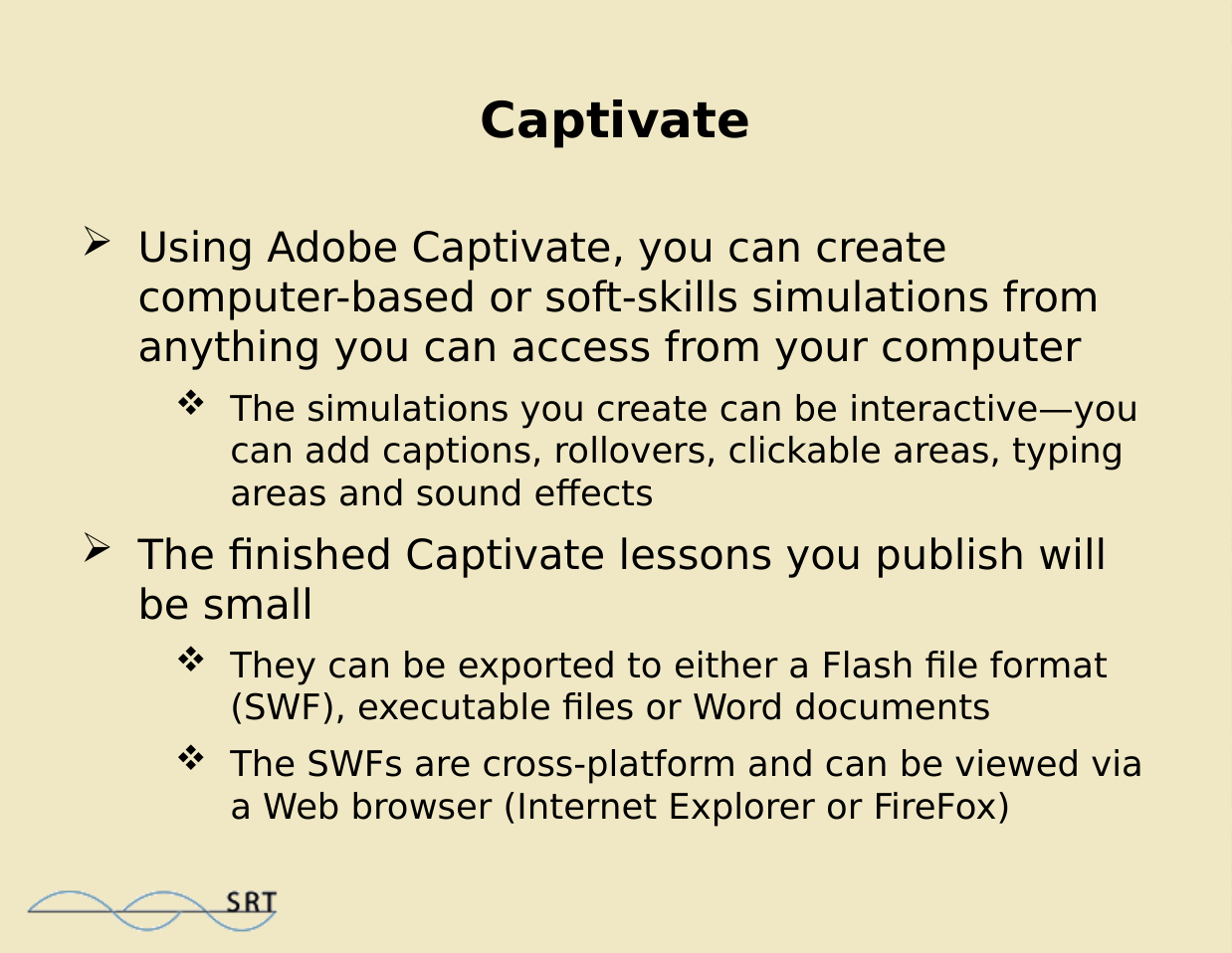

# Captivate
Using Adobe Captivate, you can create computer-based or soft-skills simulations from anything you can access from your computer
The simulations you create can be interactive—you can add captions, rollovers, clickable areas, typing areas and sound effects
The finished Captivate lessons you publish will be small
They can be exported to either a Flash file format (SWF), executable files or Word documents
The SWFs are cross-platform and can be viewed via a Web browser (Internet Explorer or FireFox)